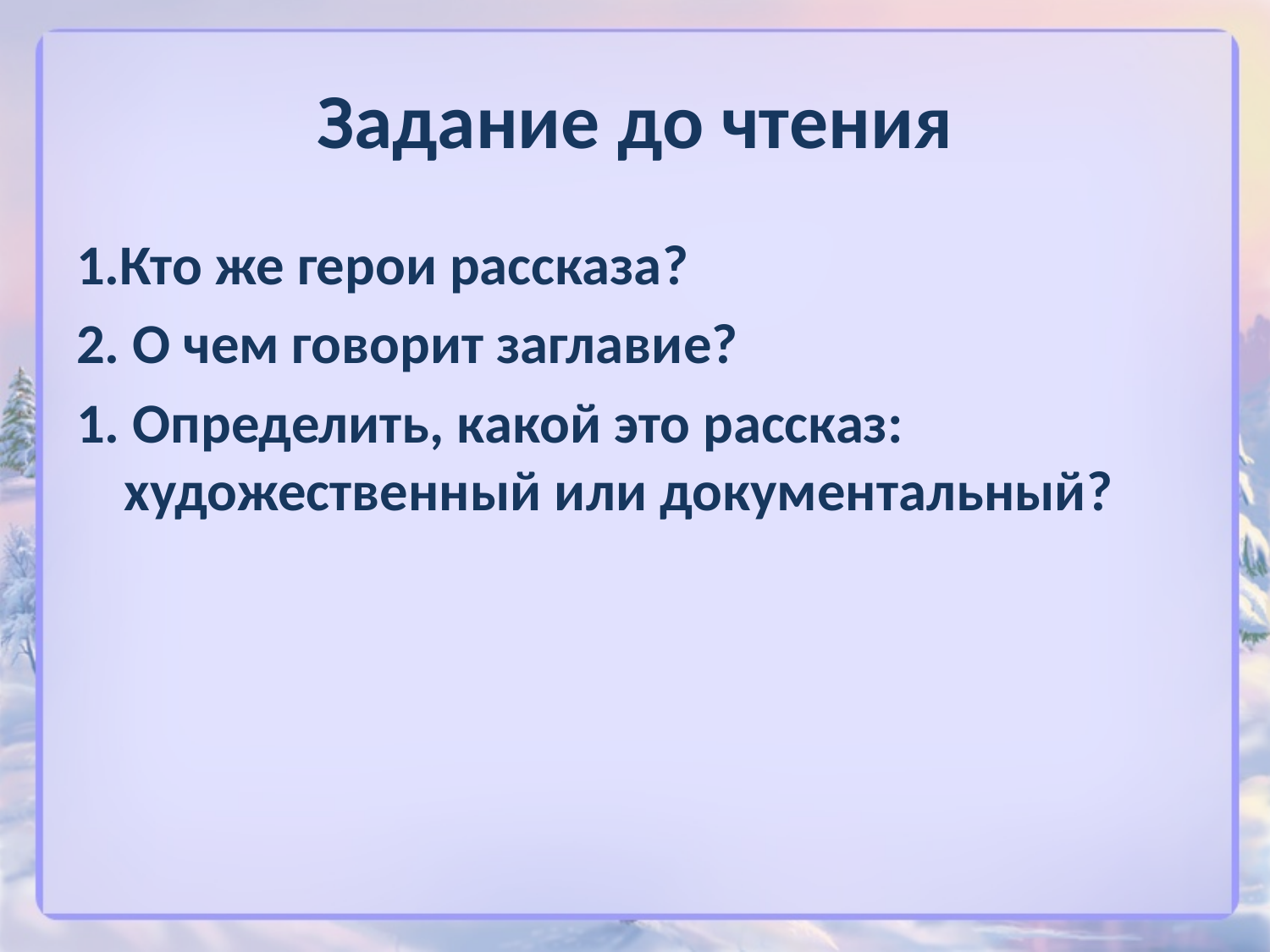

# Задание до чтения
1.Кто же герои рассказа?
2. О чем говорит заглавие?
1. Определить, какой это рассказ: художественный или документальный?